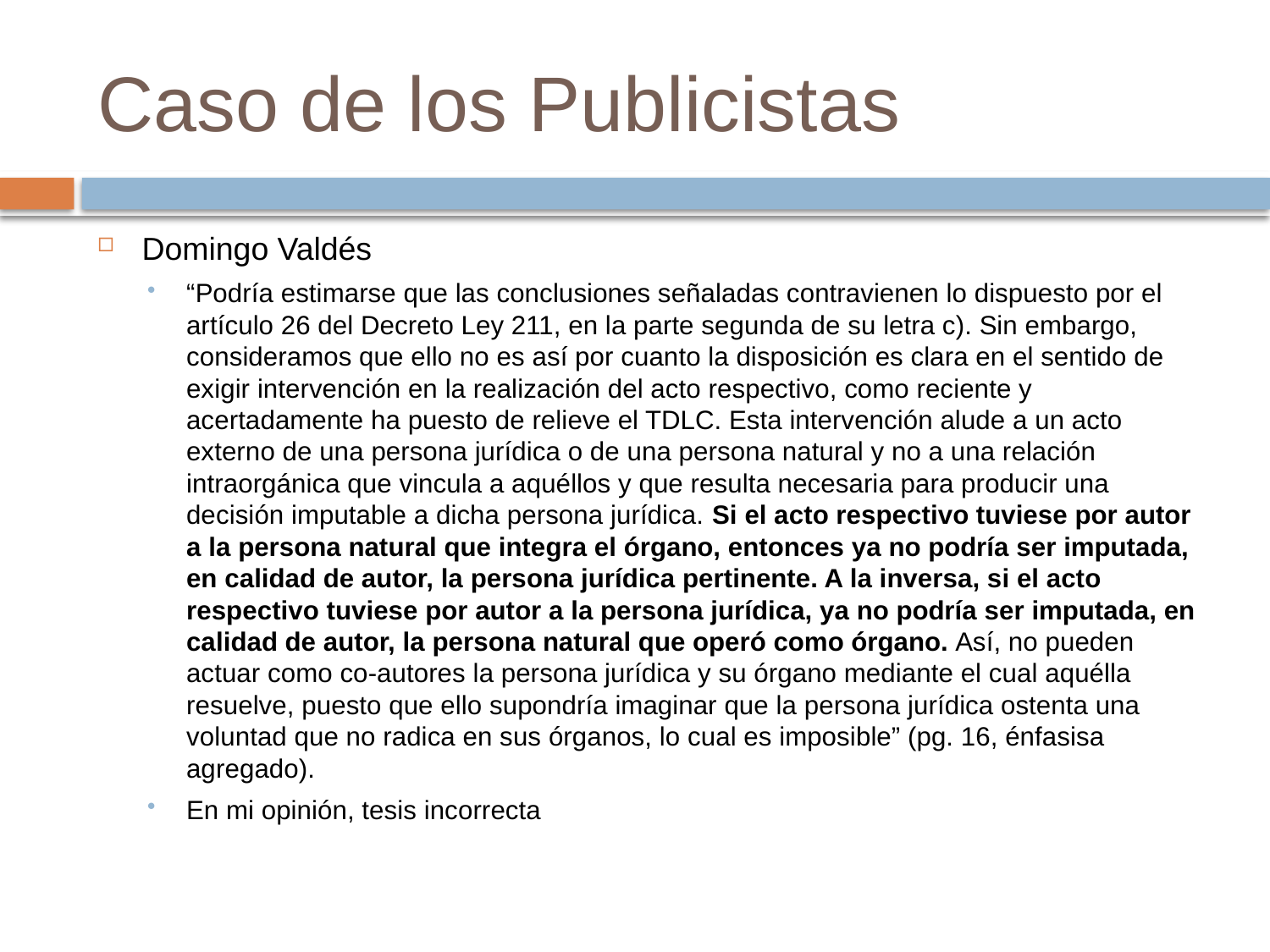

# Caso de los Publicistas
Domingo Valdés
“Podría estimarse que las conclusiones señaladas contravienen lo dispuesto por el artículo 26 del Decreto Ley 211, en la parte segunda de su letra c). Sin embargo, consideramos que ello no es así por cuanto la disposición es clara en el sentido de exigir intervención en la realización del acto respectivo, como reciente y acertadamente ha puesto de relieve el TDLC. Esta intervención alude a un acto externo de una persona jurídica o de una persona natural y no a una relación intraorgánica que vincula a aquéllos y que resulta necesaria para producir una decisión imputable a dicha persona jurídica. Si el acto respectivo tuviese por autor a la persona natural que integra el órgano, entonces ya no podría ser imputada, en calidad de autor, la persona jurídica pertinente. A la inversa, si el acto respectivo tuviese por autor a la persona jurídica, ya no podría ser imputada, en calidad de autor, la persona natural que operó como órgano. Así, no pueden actuar como co-autores la persona jurídica y su órgano mediante el cual aquélla resuelve, puesto que ello supondría imaginar que la persona jurídica ostenta una voluntad que no radica en sus órganos, lo cual es imposible” (pg. 16, énfasisa agregado).
En mi opinión, tesis incorrecta